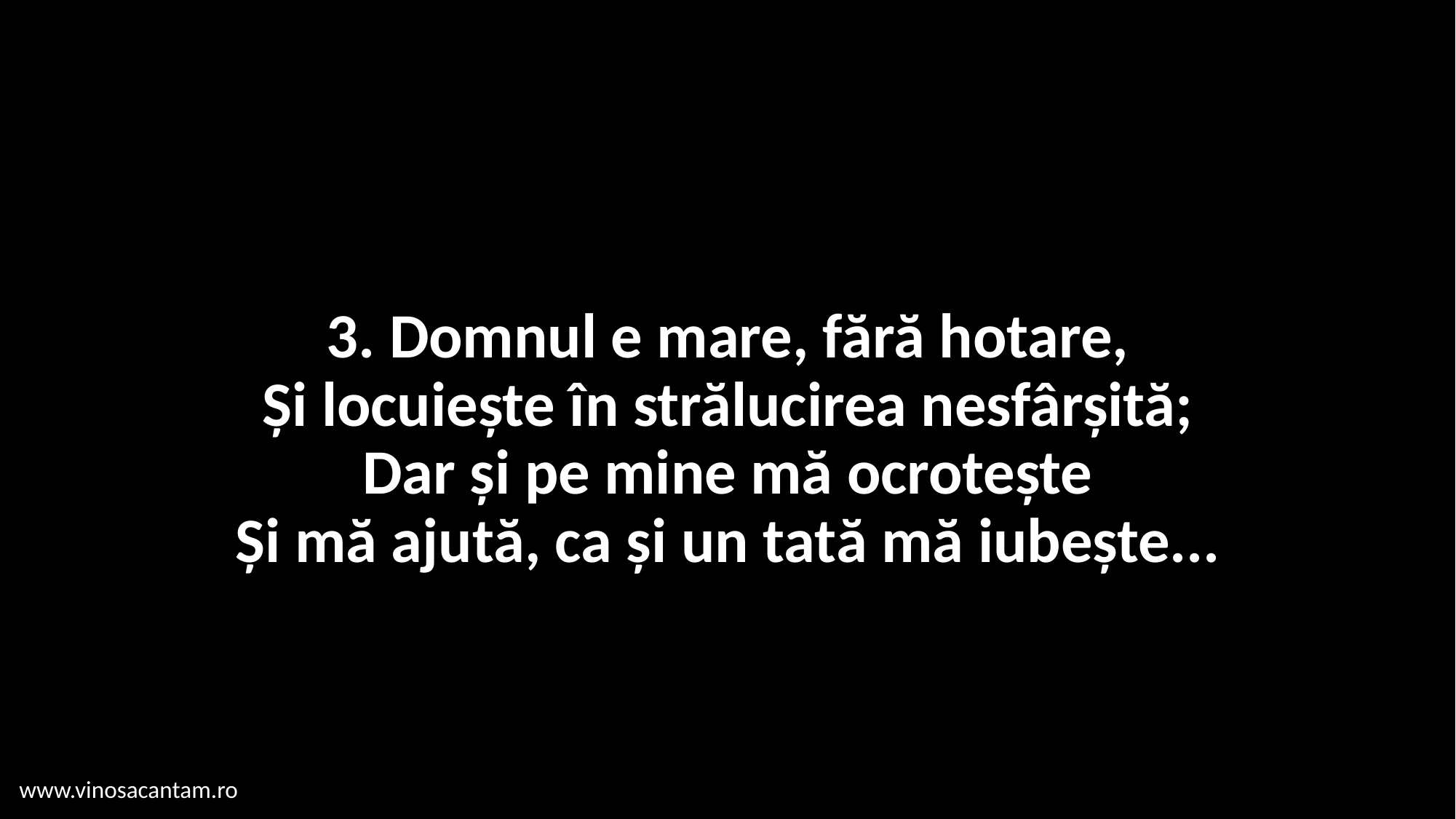

# 3. Domnul e mare, fără hotare, Și locuiește în strălucirea nesfârșită; Dar și pe mine mă ocrotește Și mă ajută, ca și un tată mă iubește...
www.vinosacantam.ro